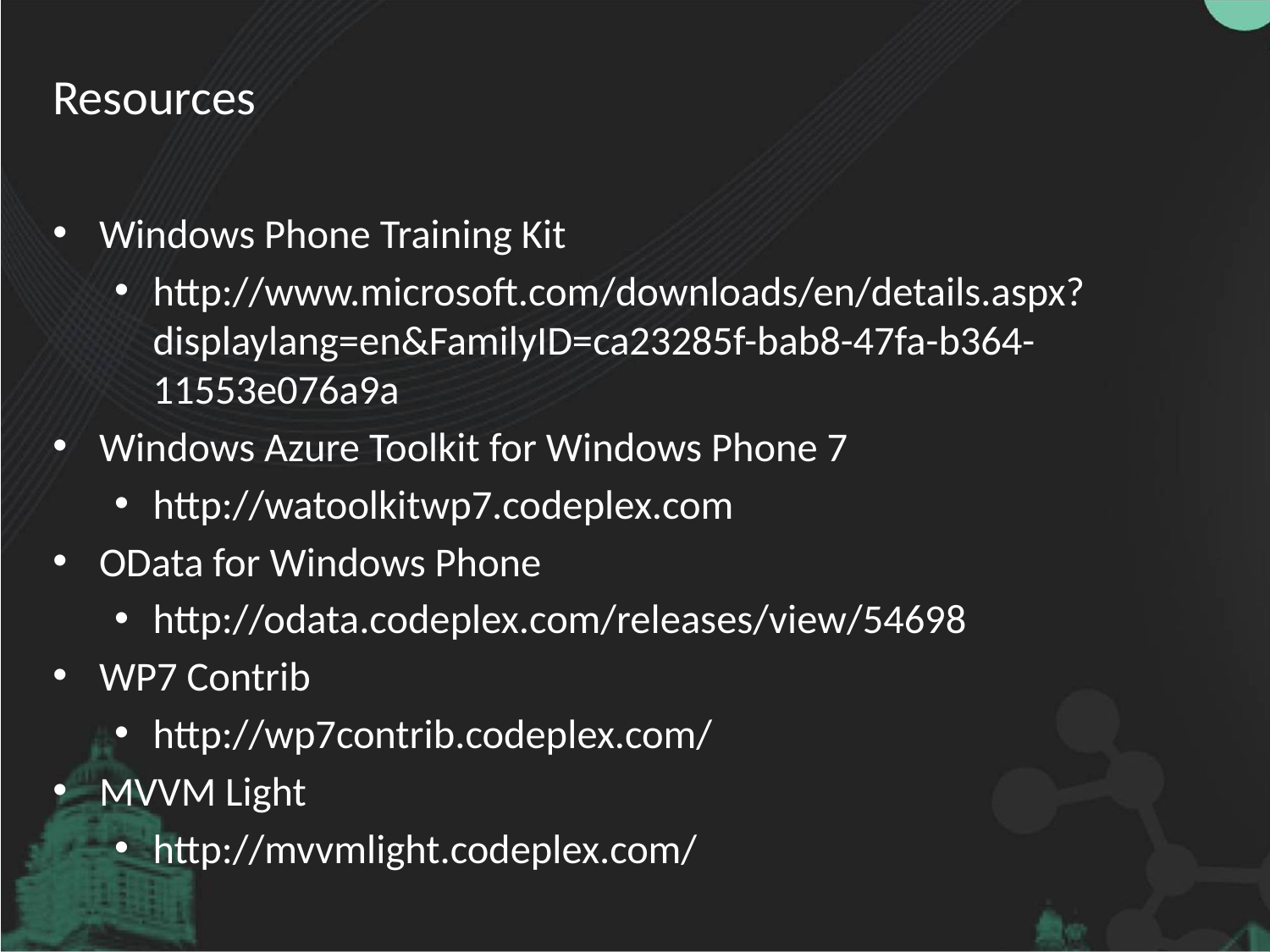

# Resources
Windows Phone Training Kit
http://www.microsoft.com/downloads/en/details.aspx?displaylang=en&FamilyID=ca23285f-bab8-47fa-b364-11553e076a9a
Windows Azure Toolkit for Windows Phone 7
http://watoolkitwp7.codeplex.com
OData for Windows Phone
http://odata.codeplex.com/releases/view/54698
WP7 Contrib
http://wp7contrib.codeplex.com/
MVVM Light
http://mvvmlight.codeplex.com/